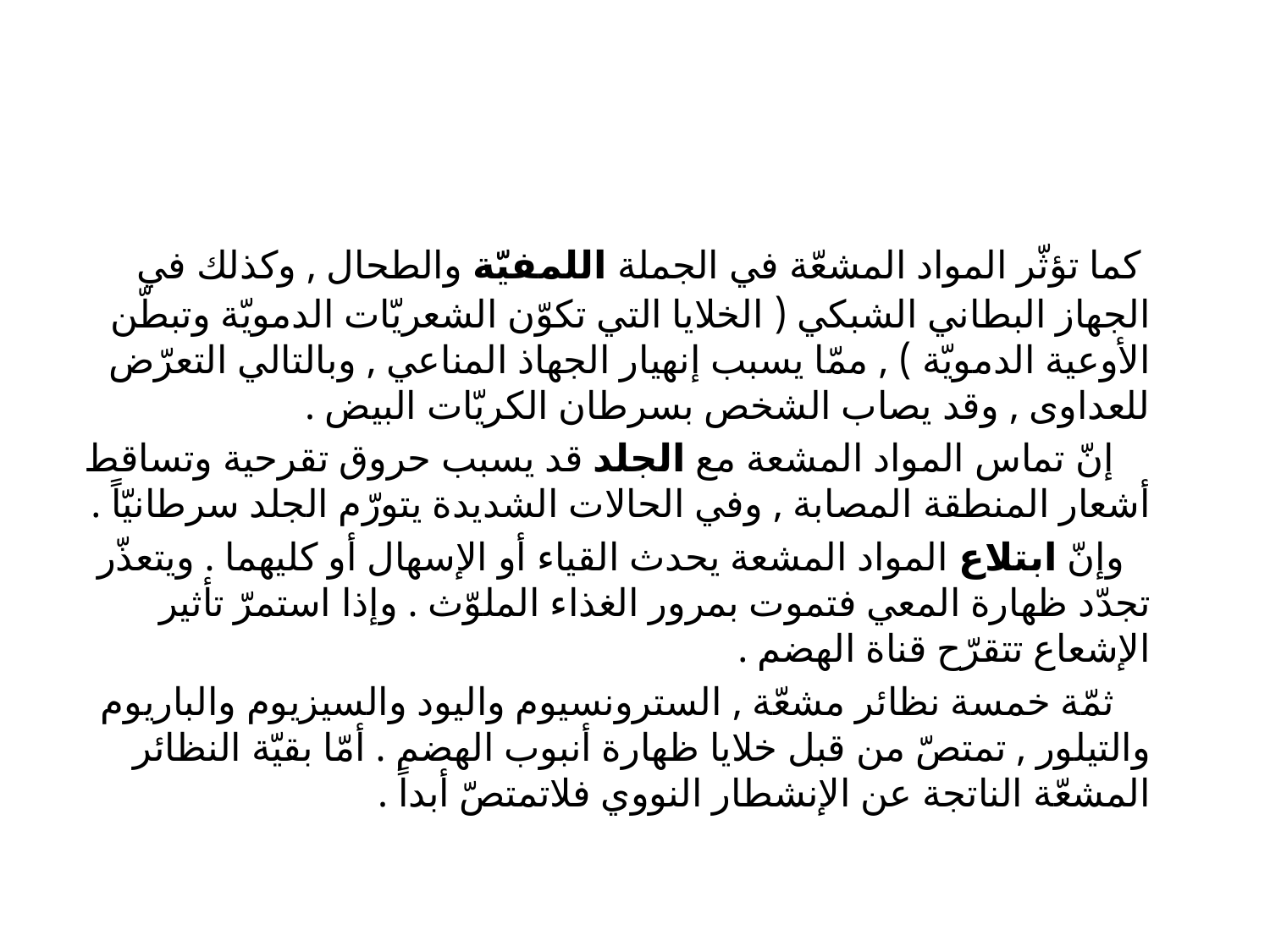

#
    كما تؤثّر المواد المشعّة في الجملة اللمفيّة والطحال , وكذلك في الجهاز البطاني الشبكي ( الخلايا التي تكوّن الشعريّات الدمويّة وتبطّن الأوعية الدمويّة ) , ممّا يسبب إنهيار الجهاذ المناعي , وبالتالي التعرّض للعداوى , وقد يصاب الشخص بسرطان الكريّات البيض .
        إنّ تماس المواد المشعة مع الجلد قد يسبب حروق تقرحية وتساقط أشعار المنطقة المصابة , وفي الحالات الشديدة يتورّم الجلد سرطانيّاً .
       وإنّ ابتلاع المواد المشعة يحدث القياء أو الإسهال أو كليهما . ويتعذّر تجدّد ظهارة المعي فتموت بمرور الغذاء الملوّث . وإذا استمرّ تأثير الإشعاع تتقرّح قناة الهضم .
        ثمّة خمسة نظائر مشعّة , السترونسيوم واليود والسيزيوم والباريوم والتيلور , تمتصّ من قبل خلايا ظهارة أنبوب الهضم . أمّا بقيّة النظائر المشعّة الناتجة عن الإنشطار النووي فلاتمتصّ أبداً .